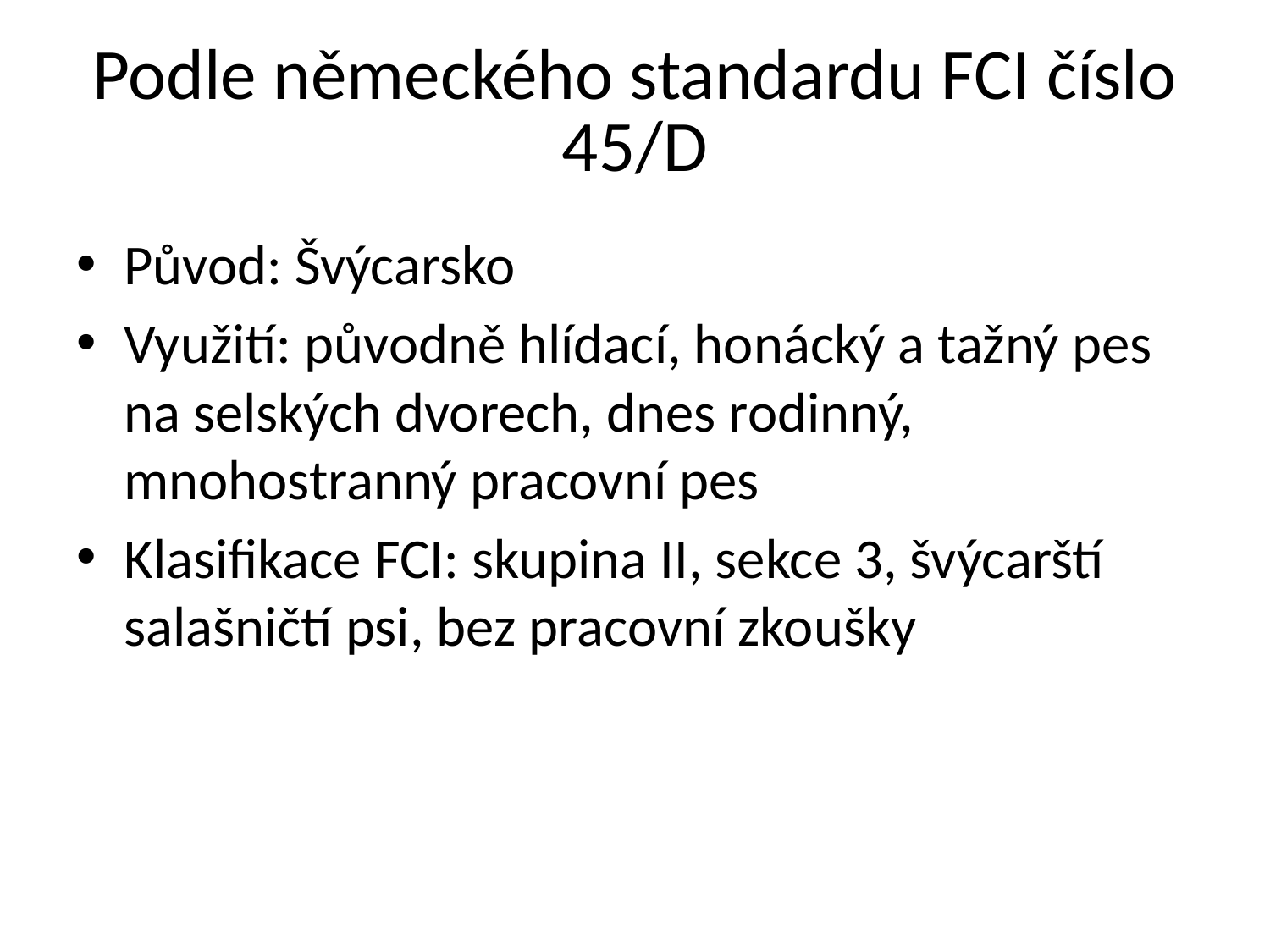

# Podle německého standardu FCI číslo 45/D
Původ: Švýcarsko
Využití: původně hlídací, honácký a tažný pes na selských dvorech, dnes rodinný, mnohostranný pracovní pes
Klasifikace FCI: skupina II, sekce 3, švýcarští salašničtí psi, bez pracovní zkoušky